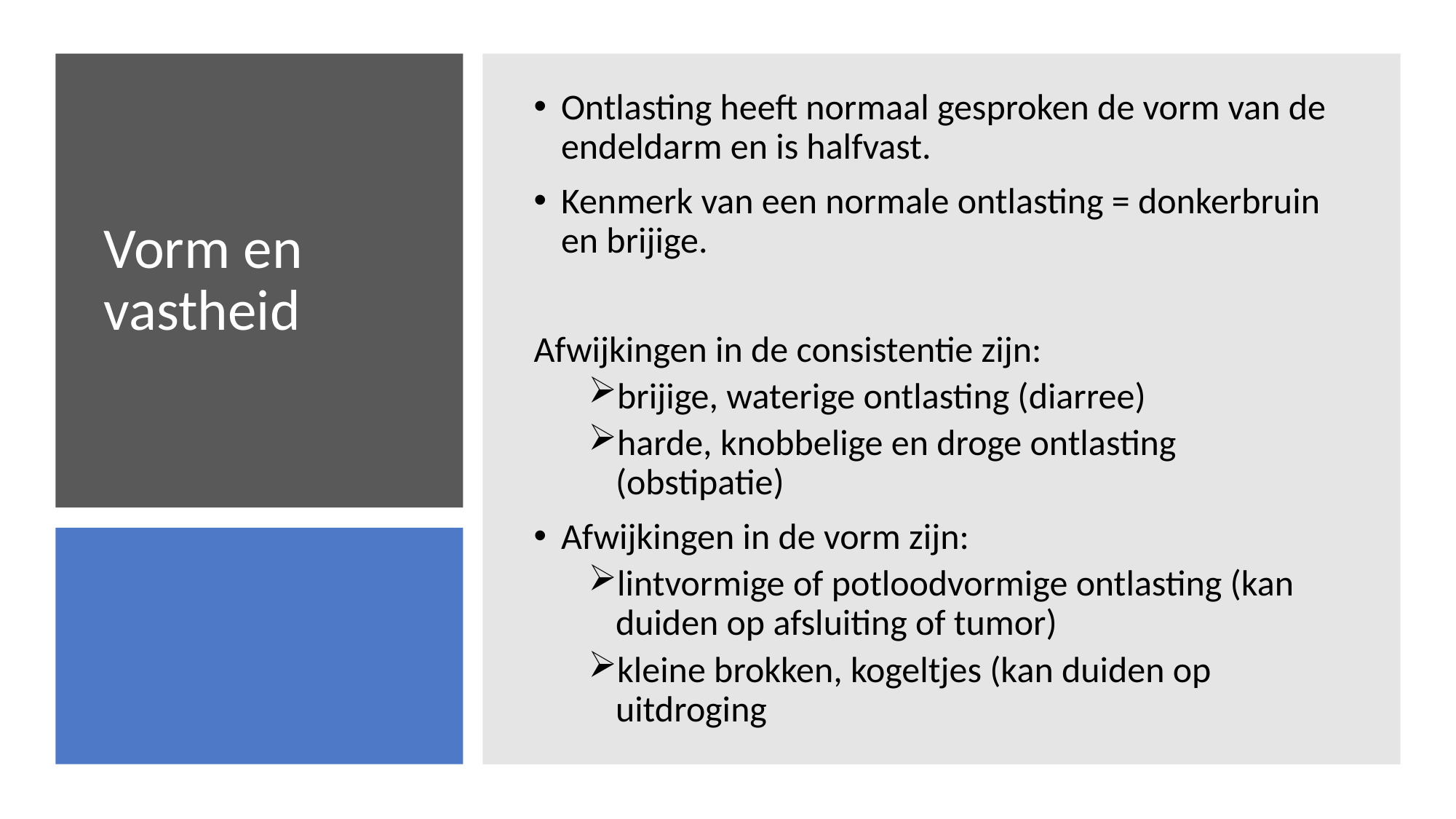

Ontlasting heeft normaal gesproken de vorm van de endeldarm en is halfvast.
Kenmerk van een normale ontlasting = donkerbruin en brijige.

Afwijkingen in de consistentie zijn:
brijige, waterige ontlasting (diarree)
harde, knobbelige en droge ontlasting (obstipatie)
Afwijkingen in de vorm zijn:
lintvormige of potloodvormige ontlasting (kan duiden op afsluiting of tumor)
kleine brokken, kogeltjes (kan duiden op uitdroging
# Vorm en vastheid